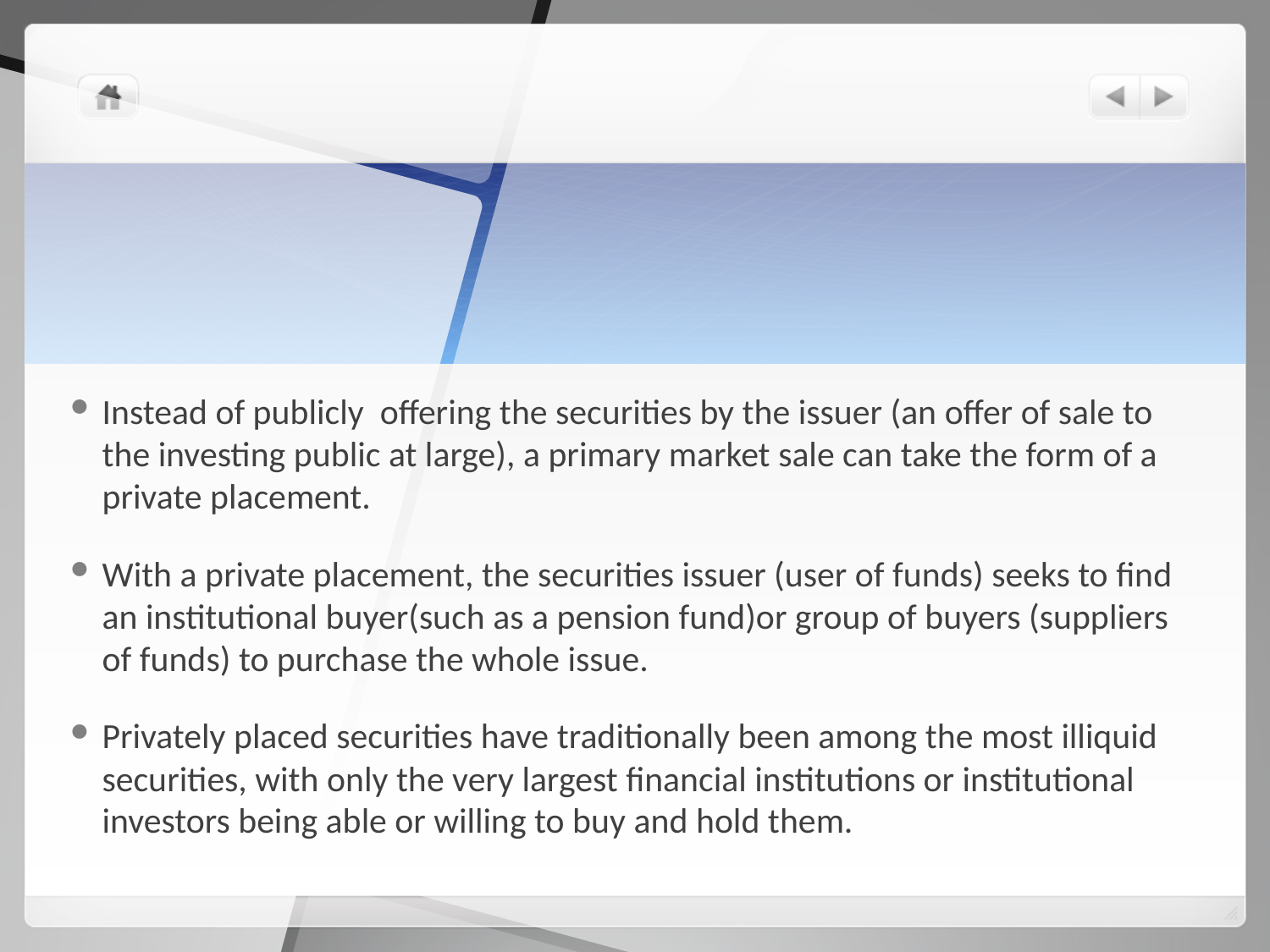

#
Instead of publicly  offering the securities by the issuer (an offer of sale to the investing public at large), a primary market sale can take the form of a private placement.
With a private placement, the securities issuer (user of funds) seeks to find an institutional buyer(such as a pension fund)or group of buyers (suppliers of funds) to purchase the whole issue.
Privately placed securities have traditionally been among the most illiquid securities, with only the very largest financial institutions or institutional investors being able or willing to buy and hold them.